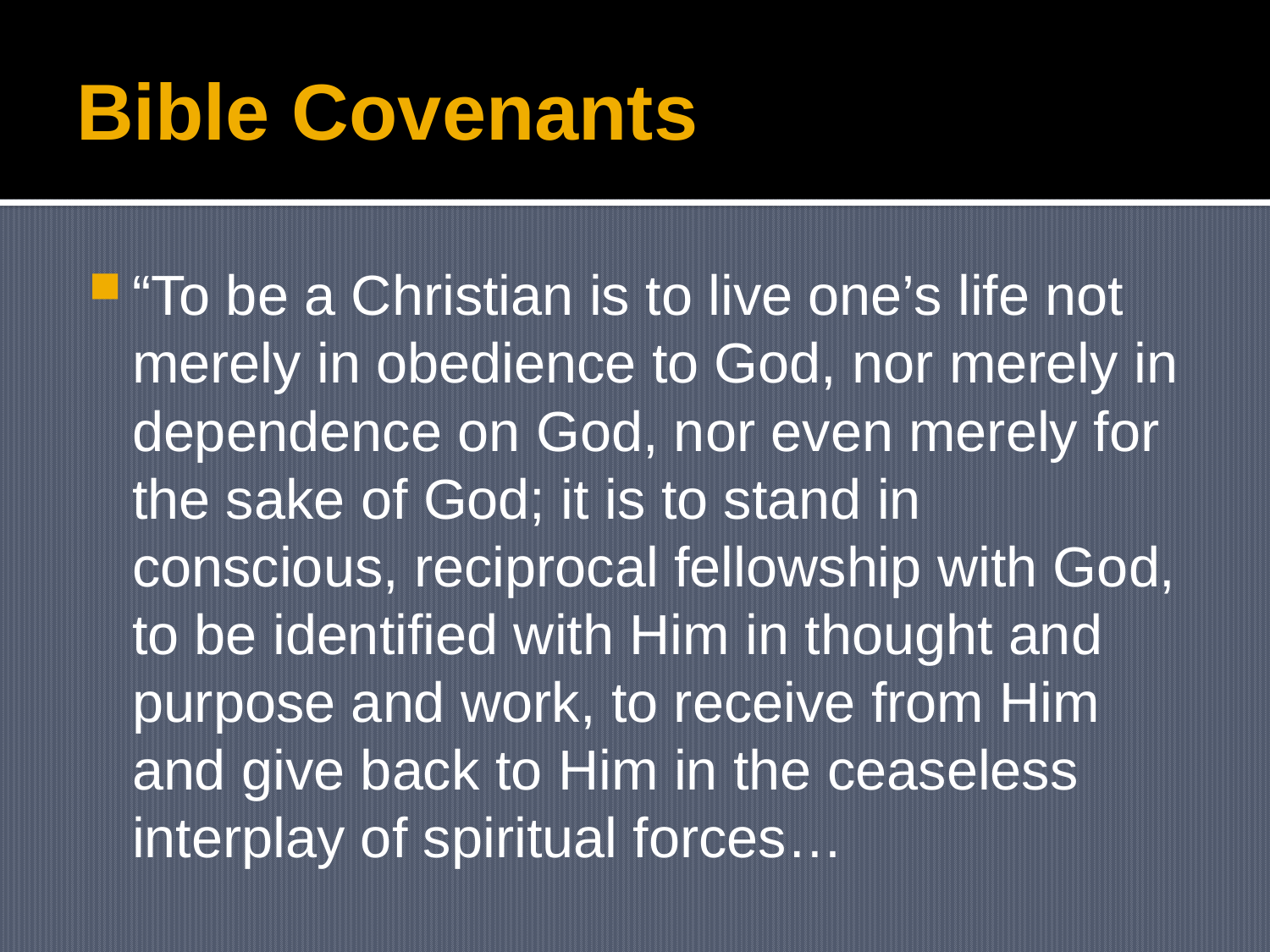

# Bible Covenants
“To be a Christian is to live one’s life not merely in obedience to God, nor merely in dependence on God, nor even merely for the sake of God; it is to stand in conscious, reciprocal fellowship with God, to be identified with Him in thought and purpose and work, to receive from Him and give back to Him in the ceaseless interplay of spiritual forces…